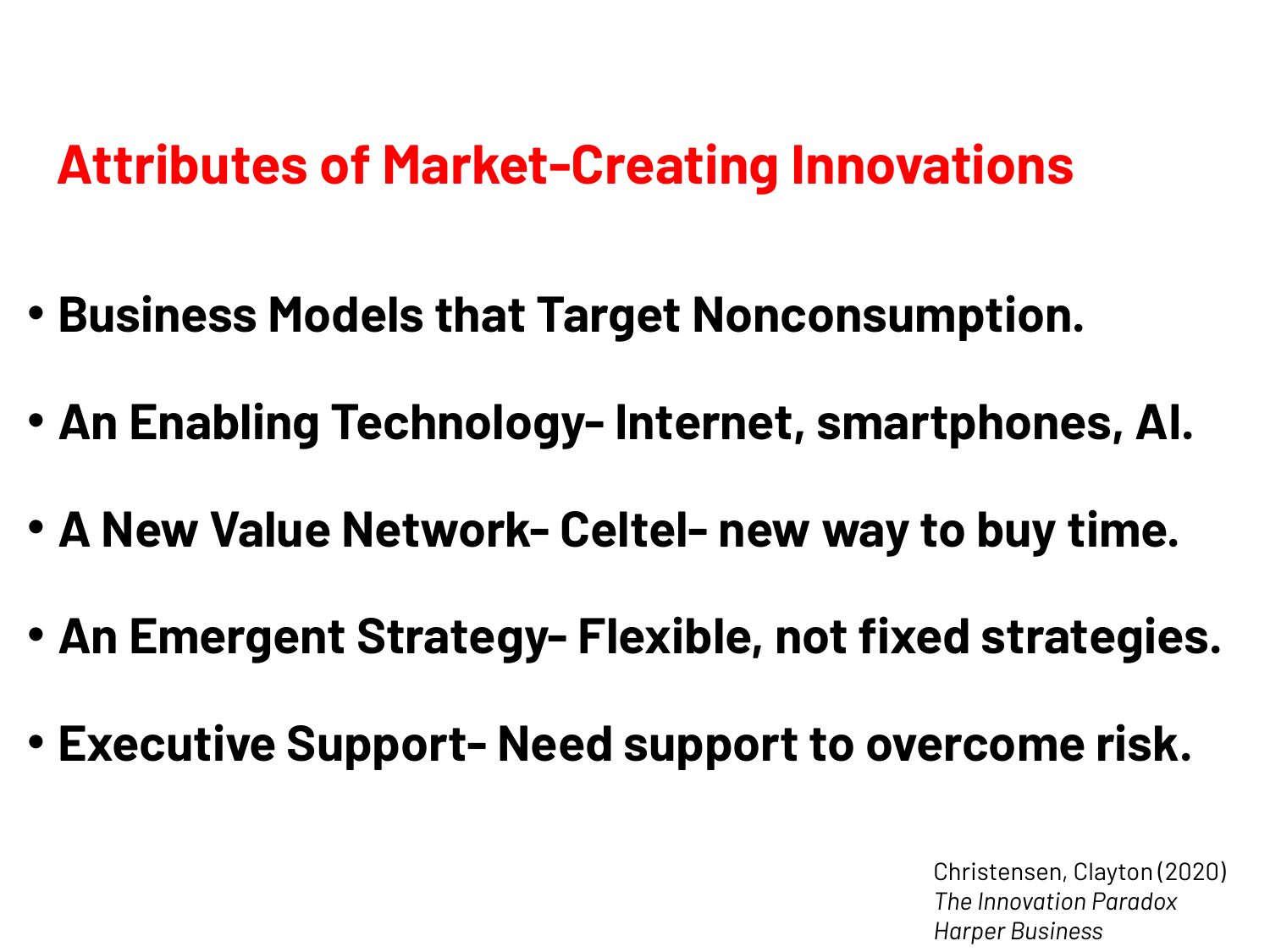

# Attributes of Market-Creating Innovations
Business Models that Target Nonconsumption.
An Enabling Technology- Internet, smartphones, AI.
A New Value Network- Celtel- new way to buy time.
An Emergent Strategy- Flexible, not fixed strategies.
Executive Support- Need support to overcome risk.
Christensen, Clayton (2020)
The Innovation Paradox
Harper Business